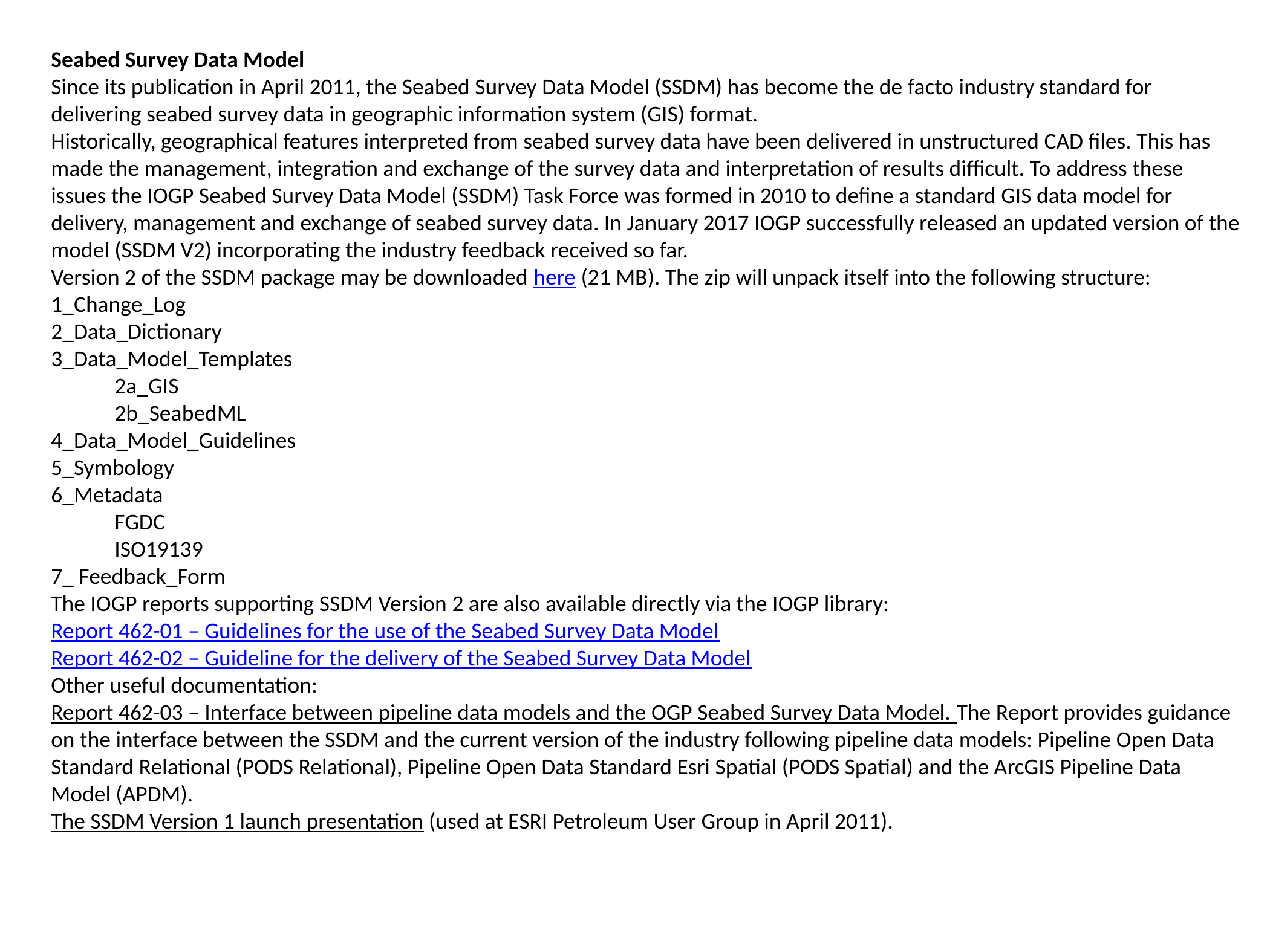

#
Seabed Survey Data Model
Since its publication in April 2011, the Seabed Survey Data Model (SSDM) has become the de facto industry standard for delivering seabed survey data in geographic information system (GIS) format.
Historically, geographical features interpreted from seabed survey data have been delivered in unstructured CAD files. This has made the management, integration and exchange of the survey data and interpretation of results difficult. To address these issues the IOGP Seabed Survey Data Model (SSDM) Task Force was formed in 2010 to define a standard GIS data model for delivery, management and exchange of seabed survey data. In January 2017 IOGP successfully released an updated version of the model (SSDM V2) incorporating the industry feedback received so far.
Version 2 of the SSDM package may be downloaded here (21 MB). The zip will unpack itself into the following structure:
1_Change_Log
2_Data_Dictionary
3_Data_Model_Templates
2a_GIS
2b_SeabedML
4_Data_Model_Guidelines
5_Symbology
6_Metadata
FGDC
ISO19139
7_ Feedback_Form
The IOGP reports supporting SSDM Version 2 are also available directly via the IOGP library:
Report 462-01 – Guidelines for the use of the Seabed Survey Data Model
Report 462-02 – Guideline for the delivery of the Seabed Survey Data Model
Other useful documentation:
Report 462-03 – Interface between pipeline data models and the OGP Seabed Survey Data Model. The Report provides guidance on the interface between the SSDM and the current version of the industry following pipeline data models: Pipeline Open Data Standard Relational (PODS Relational), Pipeline Open Data Standard Esri Spatial (PODS Spatial) and the ArcGIS Pipeline Data Model (APDM).
The SSDM Version 1 launch presentation (used at ESRI Petroleum User Group in April 2011).